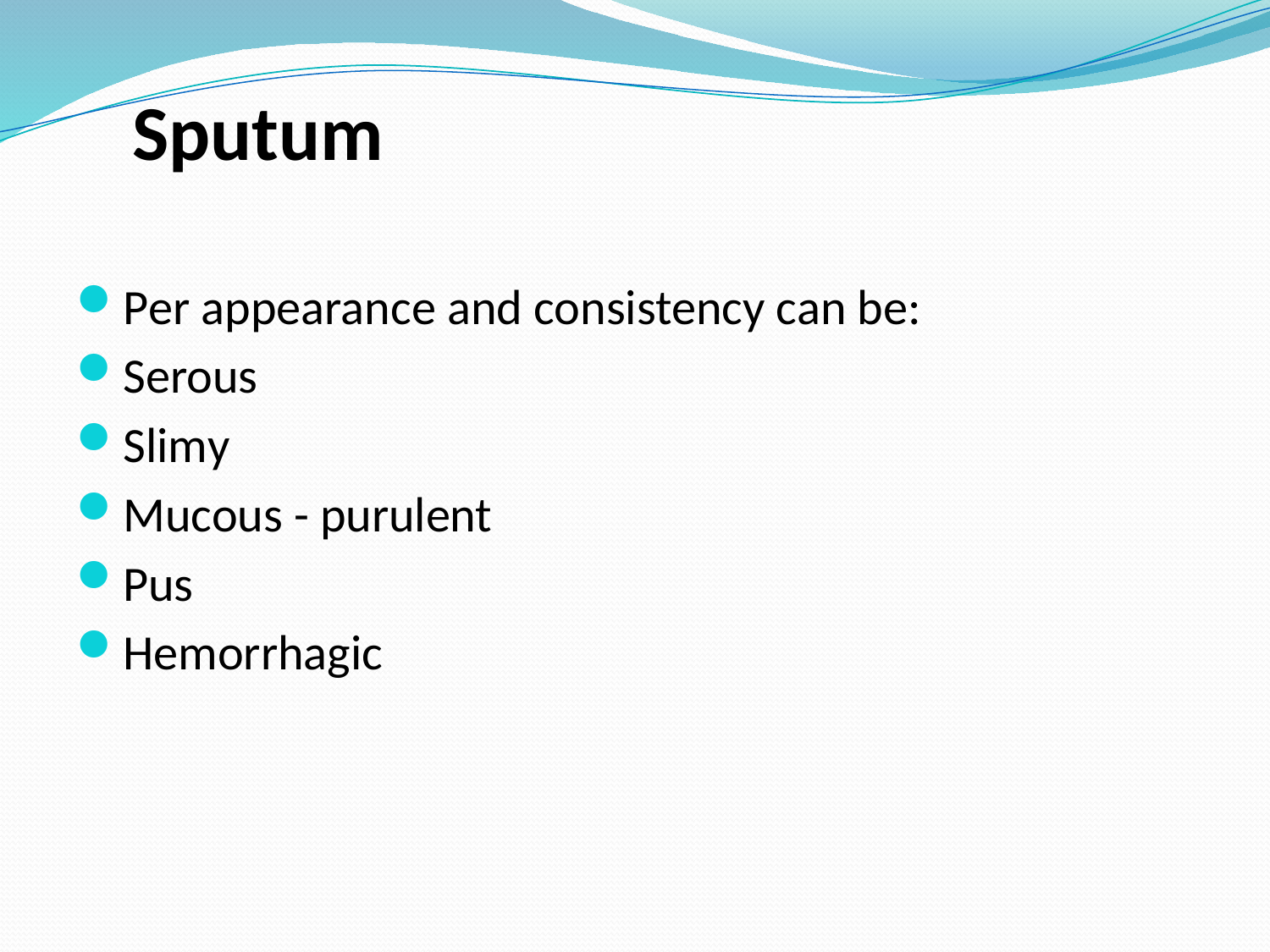

# Sputum
Per appearance and consistency can be:
Serous
Slimy
Mucous - purulent
Pus
Hemorrhagic